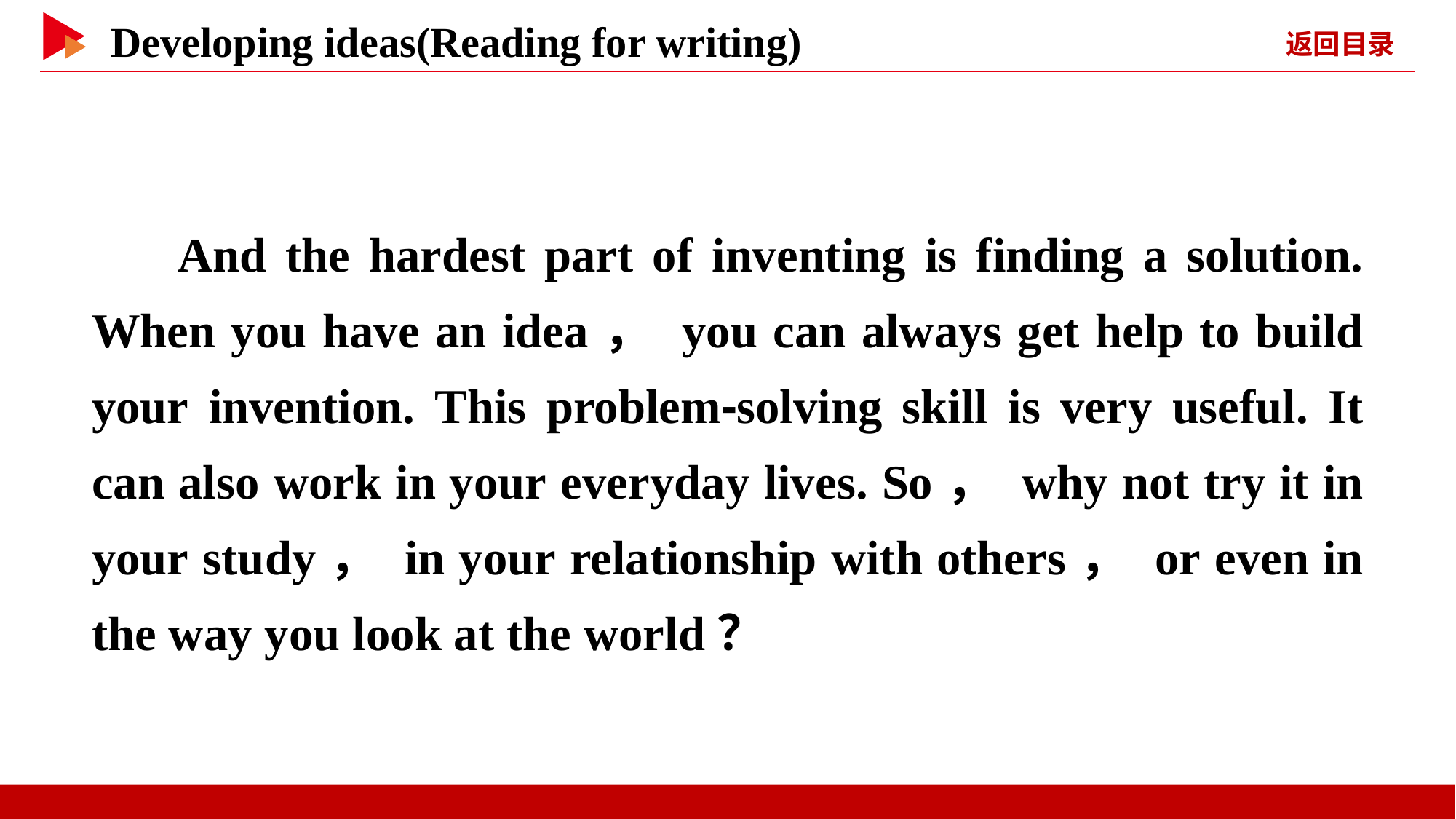

And the hardest part of inventing is finding a solution. When you have an idea， you can always get help to build your invention. This problem⁃solving skill is very useful. It can also work in your everyday lives. So， why not try it in your study， in your relationship with others， or even in the way you look at the world？